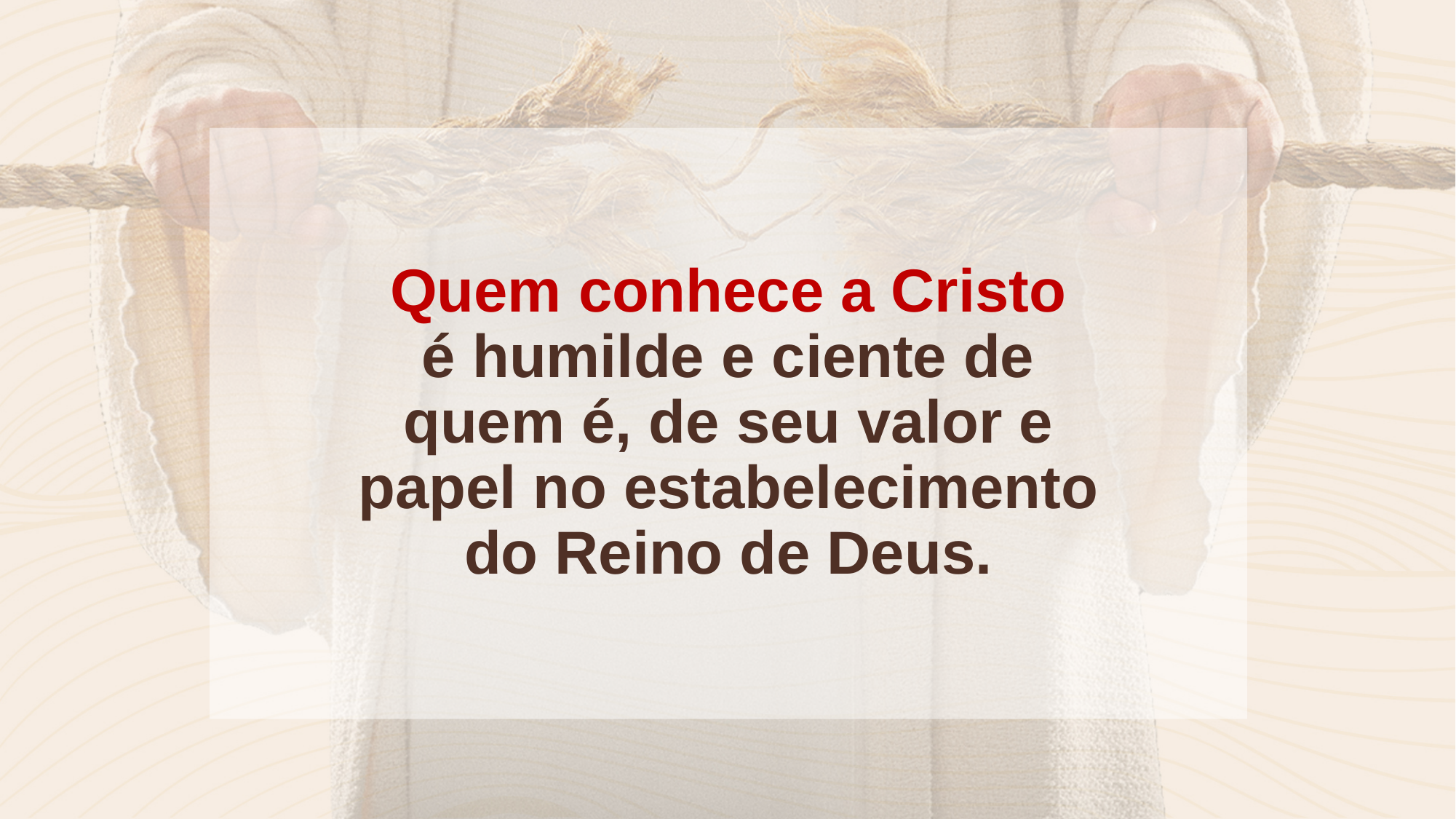

Quem conhece a Cristo
é humilde e ciente de quem é, de seu valor e papel no estabelecimento do Reino de Deus.